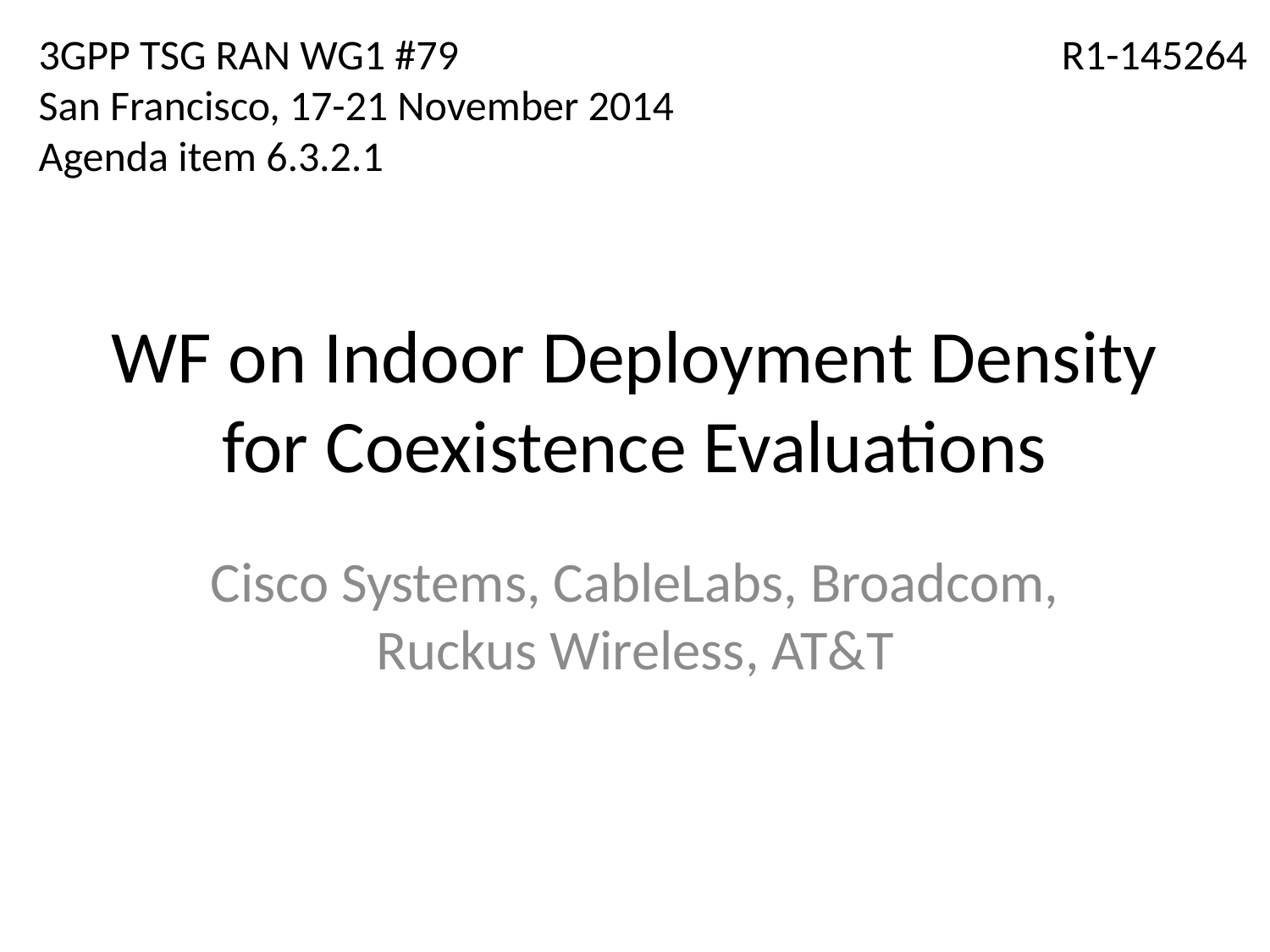

3GPP TSG RAN WG1 #79
San Francisco, 17-21 November 2014
Agenda item 6.3.2.1
R1-145264
# WF on Indoor Deployment Density for Coexistence Evaluations
Cisco Systems, CableLabs, Broadcom, Ruckus Wireless, AT&T